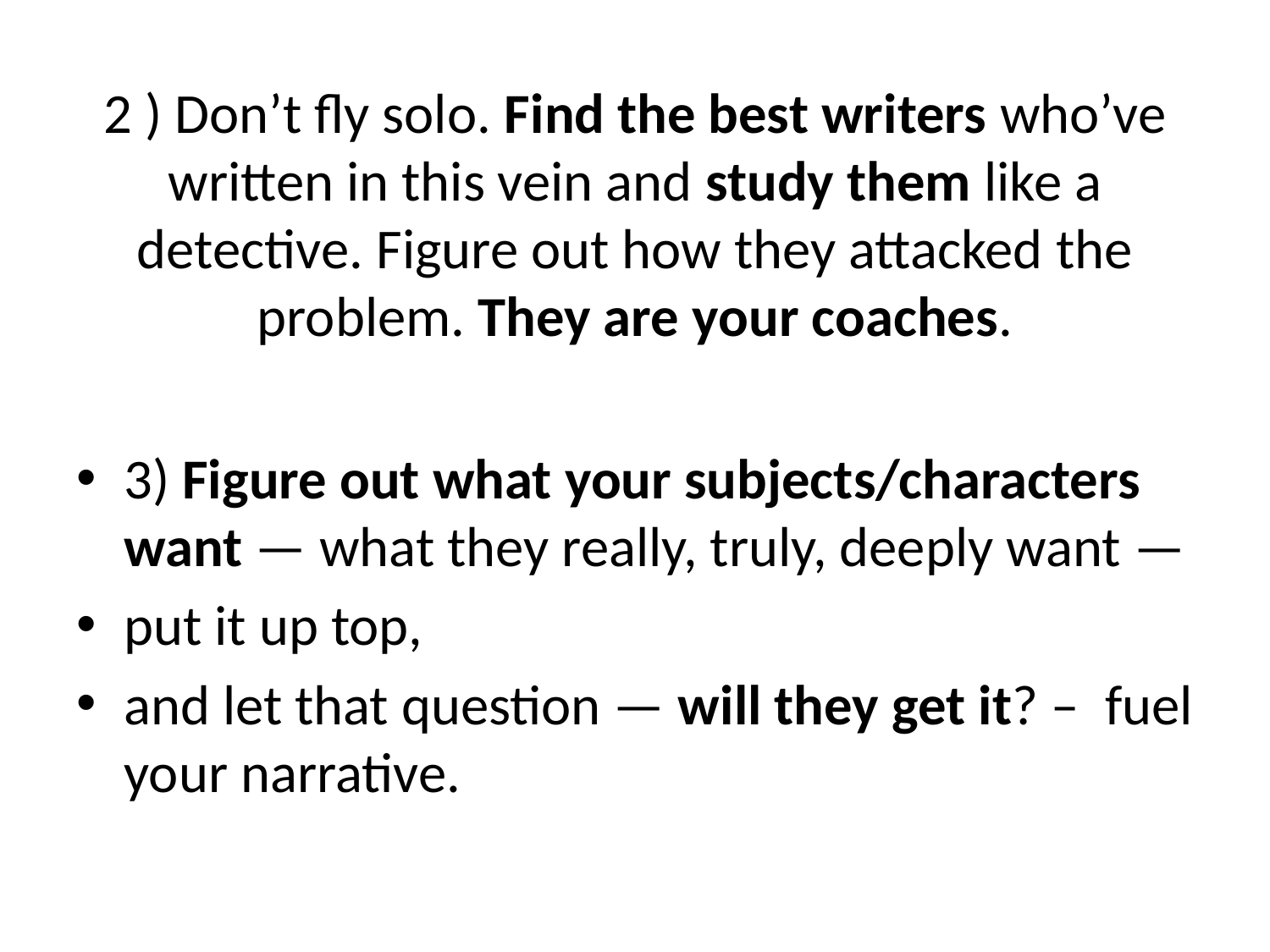

# 2 ) Don’t fly solo. Find the best writers who’ve written in this vein and study them like a detective. Figure out how they attacked the problem. They are your coaches.
3) Figure out what your subjects/characters want — what they really, truly, deeply want —
put it up top,
and let that question — will they get it? –  fuel your narrative.